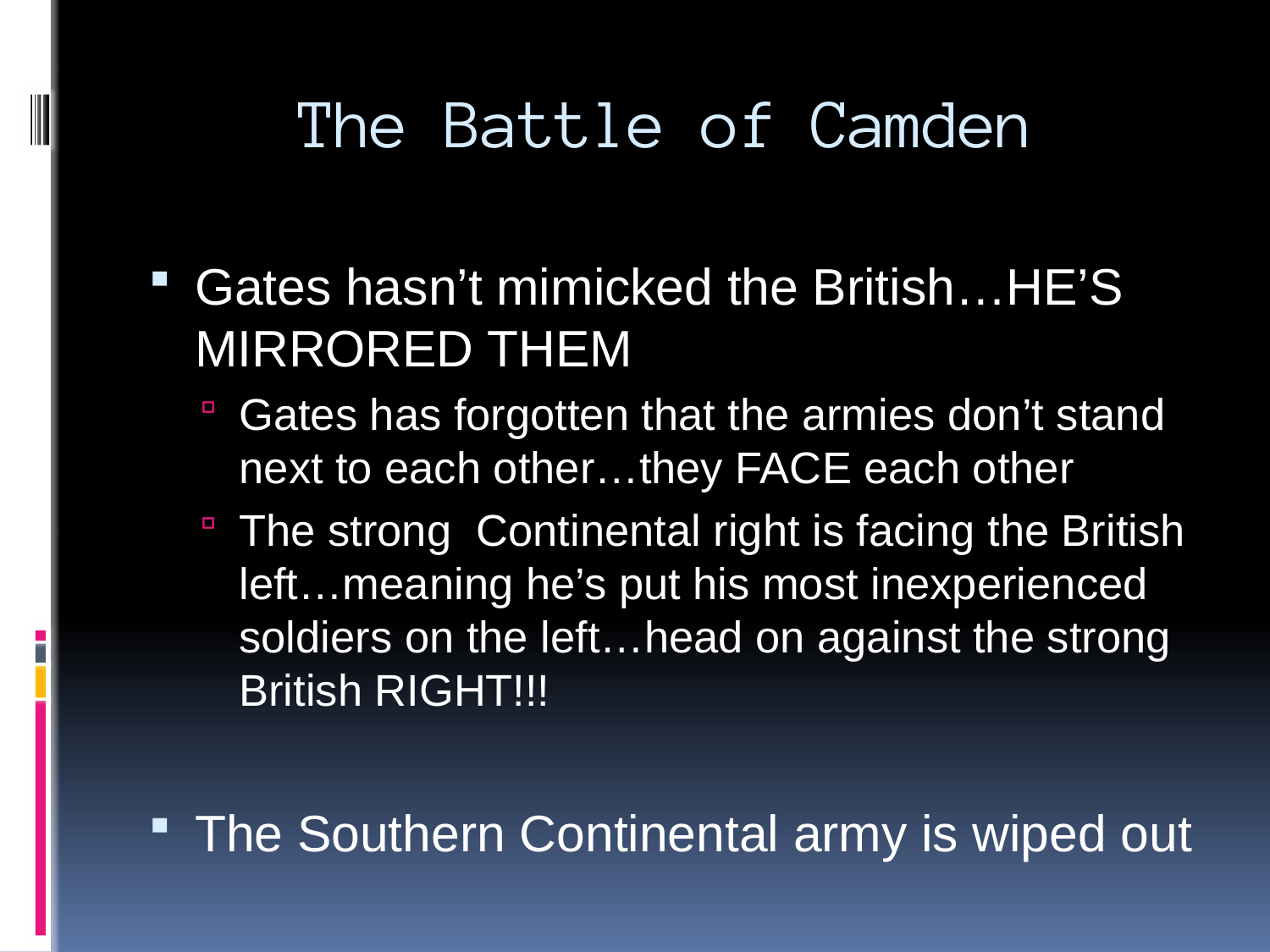

# The Battle of Camden
Gates hasn’t mimicked the British…HE’S MIRRORED THEM
Gates has forgotten that the armies don’t stand next to each other…they FACE each other
The strong  Continental right is facing the British left…meaning he’s put his most inexperienced soldiers on the left…head on against the strong British RIGHT!!!

The Southern Continental army is wiped out